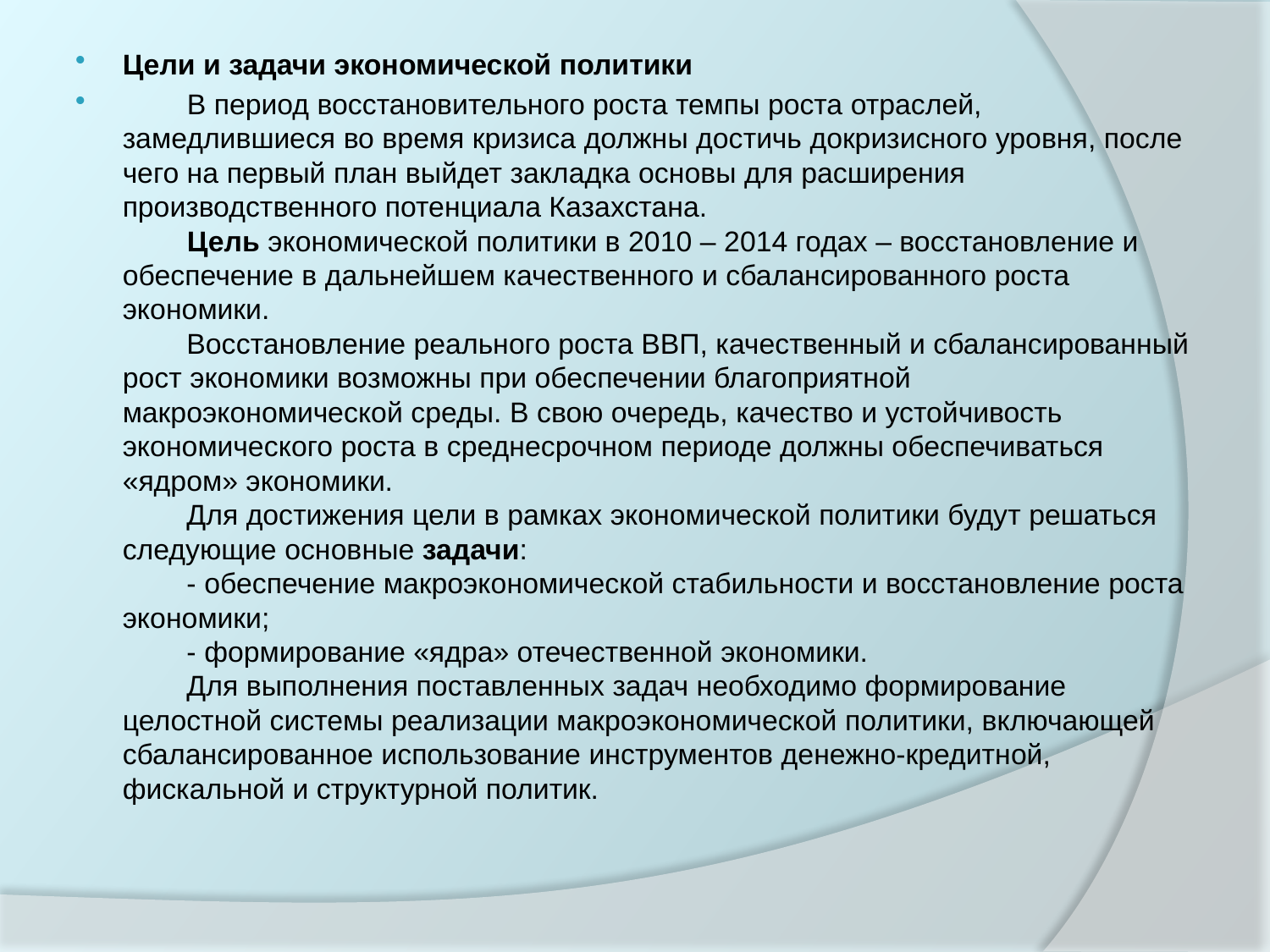

Цели и задачи экономической политики
        В период восстановительного роста темпы роста отраслей, замедлившиеся во время кризиса должны достичь докризисного уровня, после чего на первый план выйдет закладка основы для расширения производственного потенциала Казахстана. 
        Цель экономической политики в 2010 – 2014 годах – восстановление и обеспечение в дальнейшем качественного и сбалансированного роста экономики.
        Восстановление реального роста ВВП, качественный и сбалансированный рост экономики возможны при обеспечении благоприятной макроэкономической среды. В свою очередь, качество и устойчивость экономического роста в среднесрочном периоде должны обеспечиваться «ядром» экономики.
        Для достижения цели в рамках экономической политики будут решаться следующие основные задачи:
        - обеспечение макроэкономической стабильности и восстановление роста экономики;
        - формирование «ядра» отечественной экономики.
        Для выполнения поставленных задач необходимо формирование целостной системы реализации макроэкономической политики, включающей сбалансированное использование инструментов денежно-кредитной, фискальной и структурной политик.